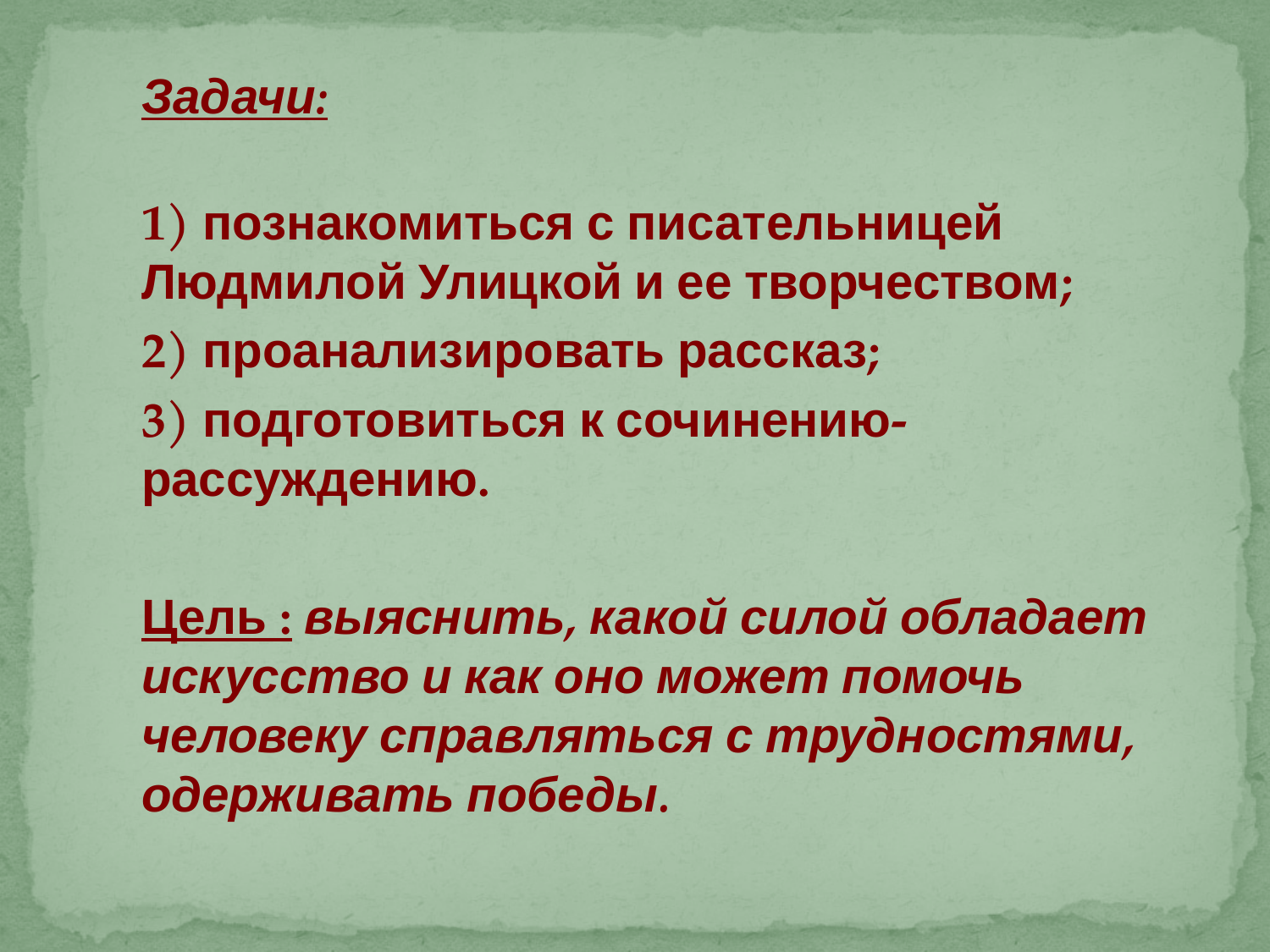

Задачи:

1) познакомиться с писательницей Людмилой Улицкой и ее творчеством;
2) проанализировать рассказ;
3) подготовиться к сочинению-рассуждению.

Цель : выяснить, какой силой обладает искусство и как оно может помочь человеку справляться с трудностями, одерживать победы.